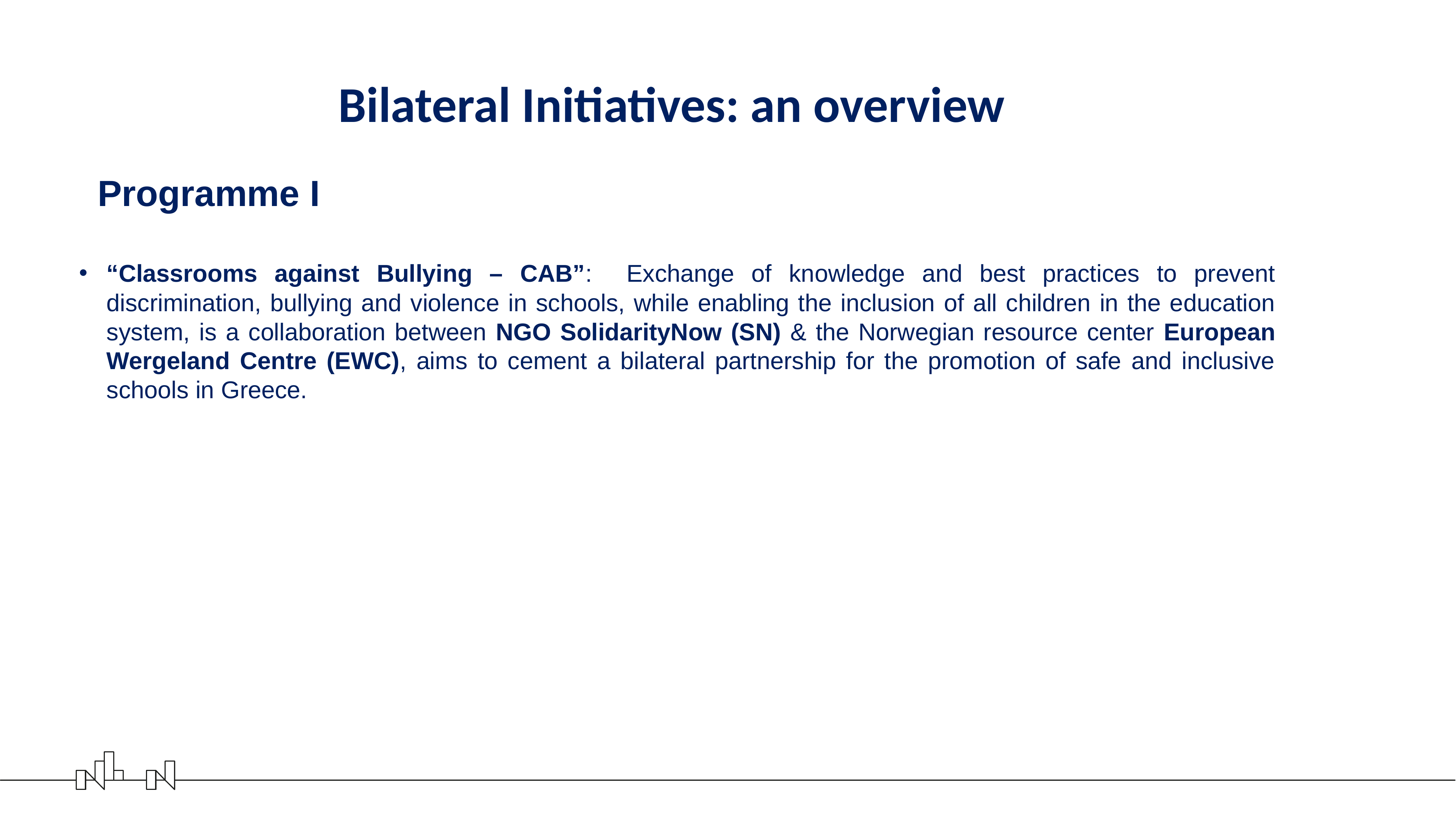

Bilateral Initiatives: an overview

“Classrooms against Bullying – CAB”:  Exchange of knowledge and best practices to prevent discrimination, bullying and violence in schools, while enabling the inclusion of all children in the education system, is a collaboration between NGO SolidarityNow (SN) & the Norwegian resource center European Wergeland Centre (EWC), aims to cement a bilateral partnership for the promotion of safe and inclusive schools in Greece.

Programme I